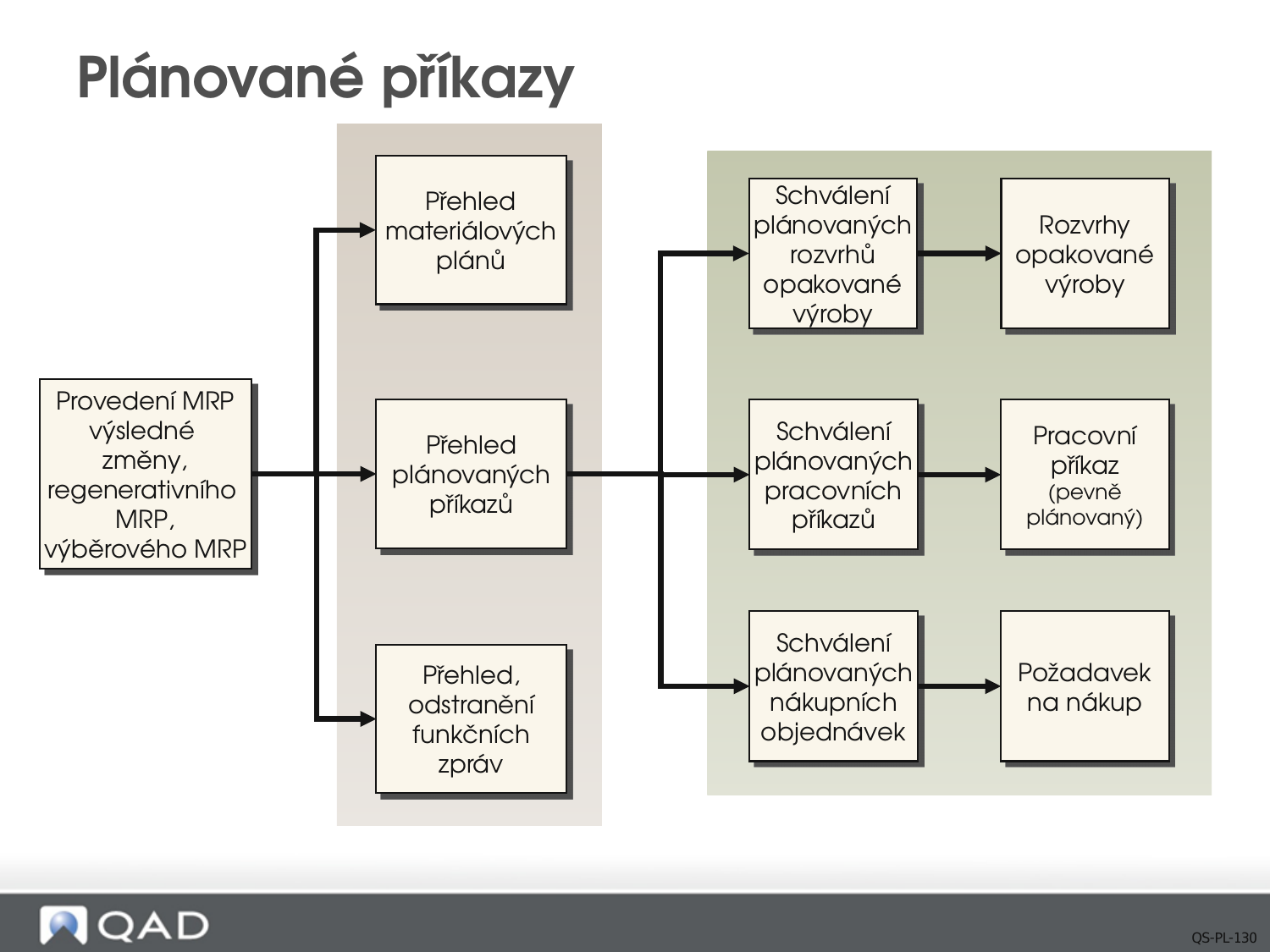

# Plánované příkazy

Přehled
materiálových
plánů
Schválení
plánovaných
rozvrhů
opakované
výroby
Rozvrhy
opakované
výroby
Provedení MRP
výsledné
změny,
regenerativního
MRP,
výběrového MRP
Přehled
plánovaných
příkazů
Schválení
plánovaných
pracovních
příkazů
Pracovní
příkaz
(pevně
plánovaný)

Schválení
plánovaných
nákupních
objednávek
Požadavek
na nákup
Přehled,
odstranění
funkčních
zpráv
QS-PL-130